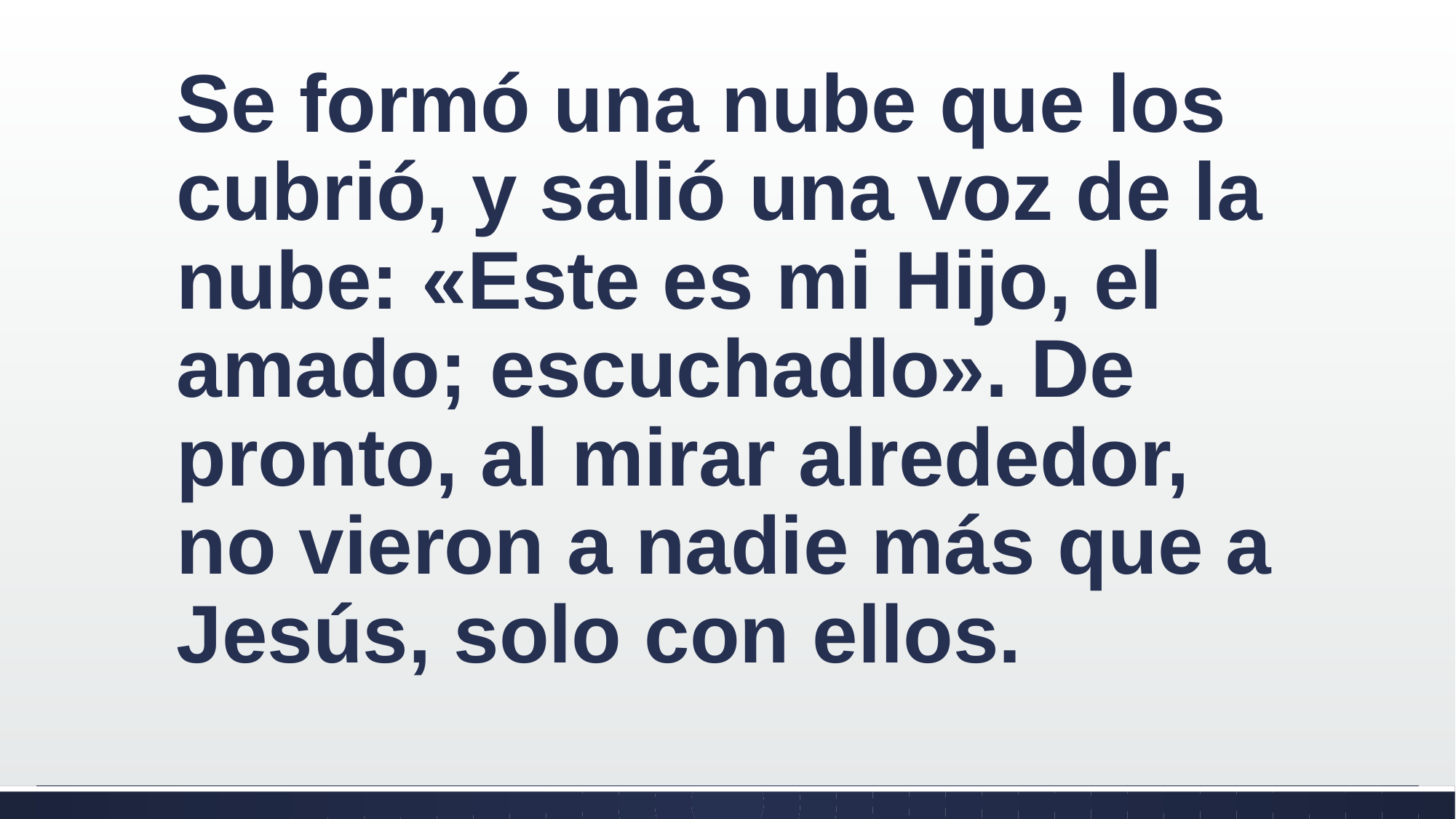

#
Se formó una nube que los cubrió, y salió una voz de la nube: «Este es mi Hijo, el amado; escuchadlo». De pronto, al mirar alrededor, no vieron a nadie más que a Jesús, solo con ellos.